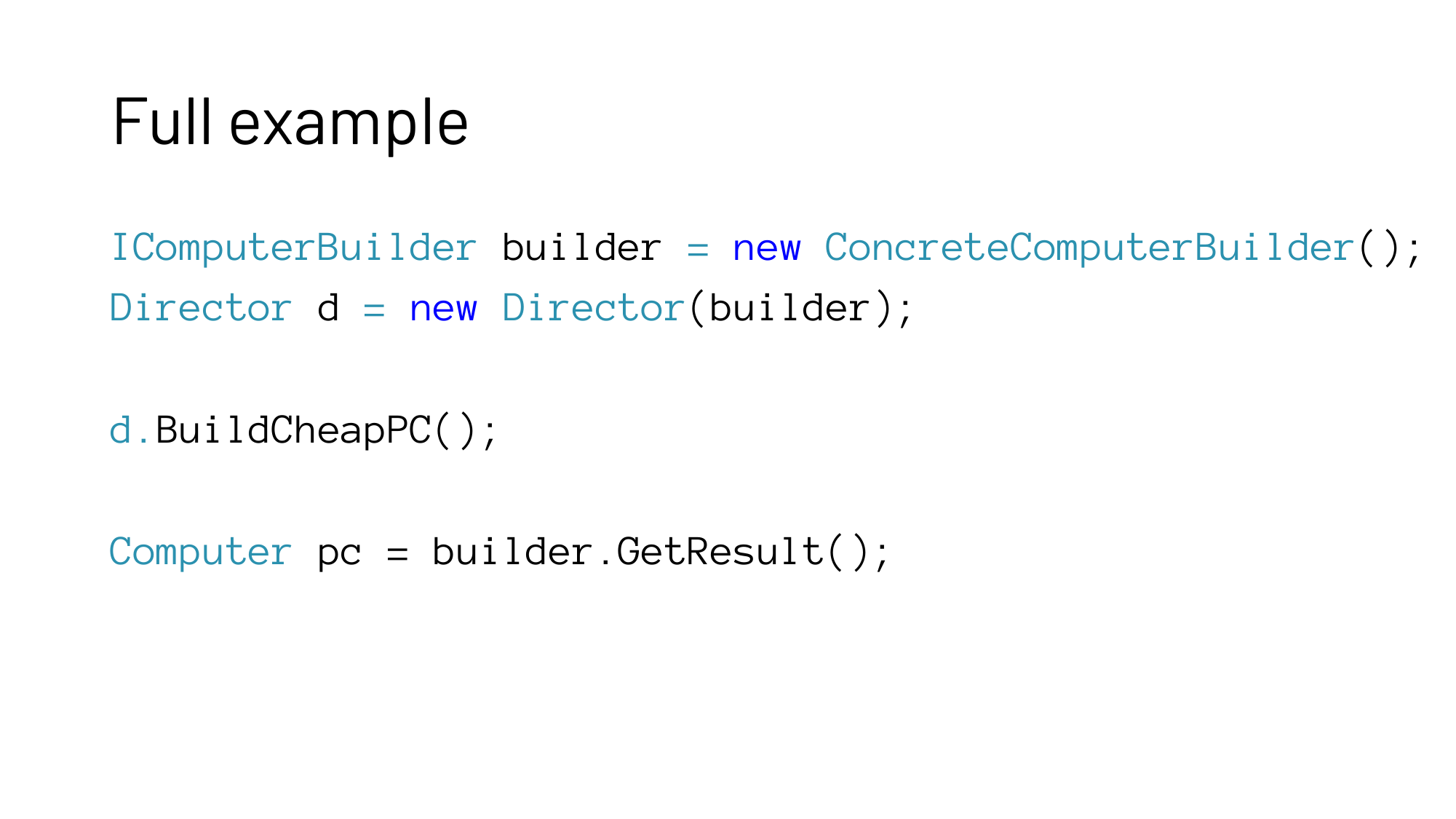

# Full example
IComputerBuilder builder = new ConcreteComputerBuilder();
Director d = new Director(builder);

d.BuildCheapPC();

Computer pc = builder.GetResult();